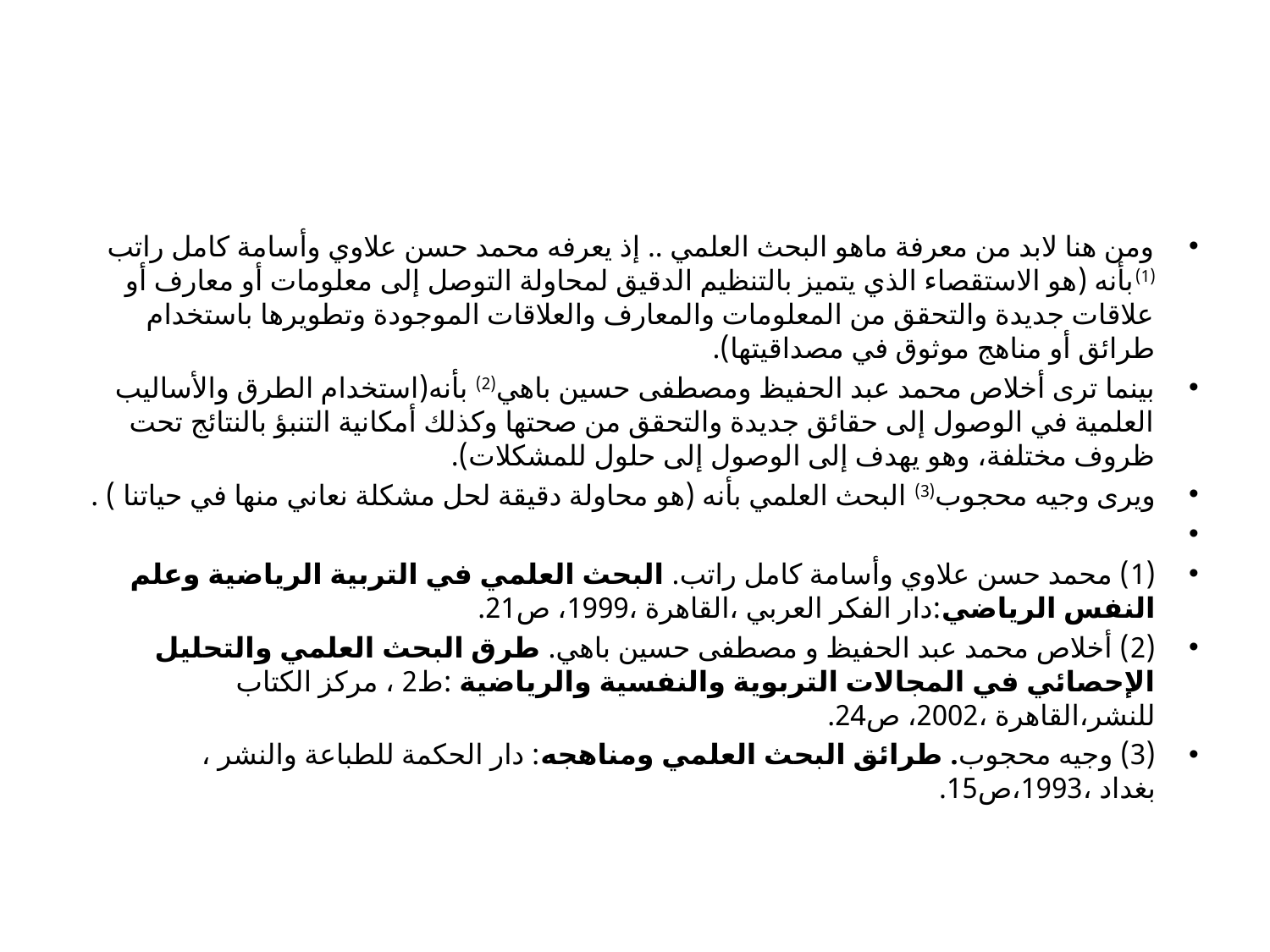

ومن هنا لابد من معرفة ماهو البحث العلمي .. إذ يعرفه محمد حسن علاوي وأسامة كامل راتب (1)بأنه (هو الاستقصاء الذي يتميز بالتنظيم الدقيق لمحاولة التوصل إلى معلومات أو معارف أو علاقات جديدة والتحقق من المعلومات والمعارف والعلاقات الموجودة وتطويرها باستخدام طرائق أو مناهج موثوق في مصداقيتها).
بينما ترى أخلاص محمد عبد الحفيظ ومصطفى حسين باهي(2) بأنه(استخدام الطرق والأساليب العلمية في الوصول إلى حقائق جديدة والتحقق من صحتها وكذلك أمكانية التنبؤ بالنتائج تحت ظروف مختلفة، وهو يهدف إلى الوصول إلى حلول للمشكلات).
ويرى وجيه محجوب(3) البحث العلمي بأنه (هو محاولة دقيقة لحل مشكلة نعاني منها في حياتنا ) .

(1) محمد حسن علاوي وأسامة كامل راتب. البحث العلمي في التربية الرياضية وعلم النفس الرياضي:دار الفكر العربي ،القاهرة ،1999، ص21.
(2) أخلاص محمد عبد الحفيظ و مصطفى حسين باهي. طرق البحث العلمي والتحليل الإحصائي في المجالات التربوية والنفسية والرياضية :ط2 ، مركز الكتاب للنشر،القاهرة ،2002، ص24.
(3) وجيه محجوب. طرائق البحث العلمي ومناهجه: دار الحكمة للطباعة والنشر ، بغداد ،1993،ص15.